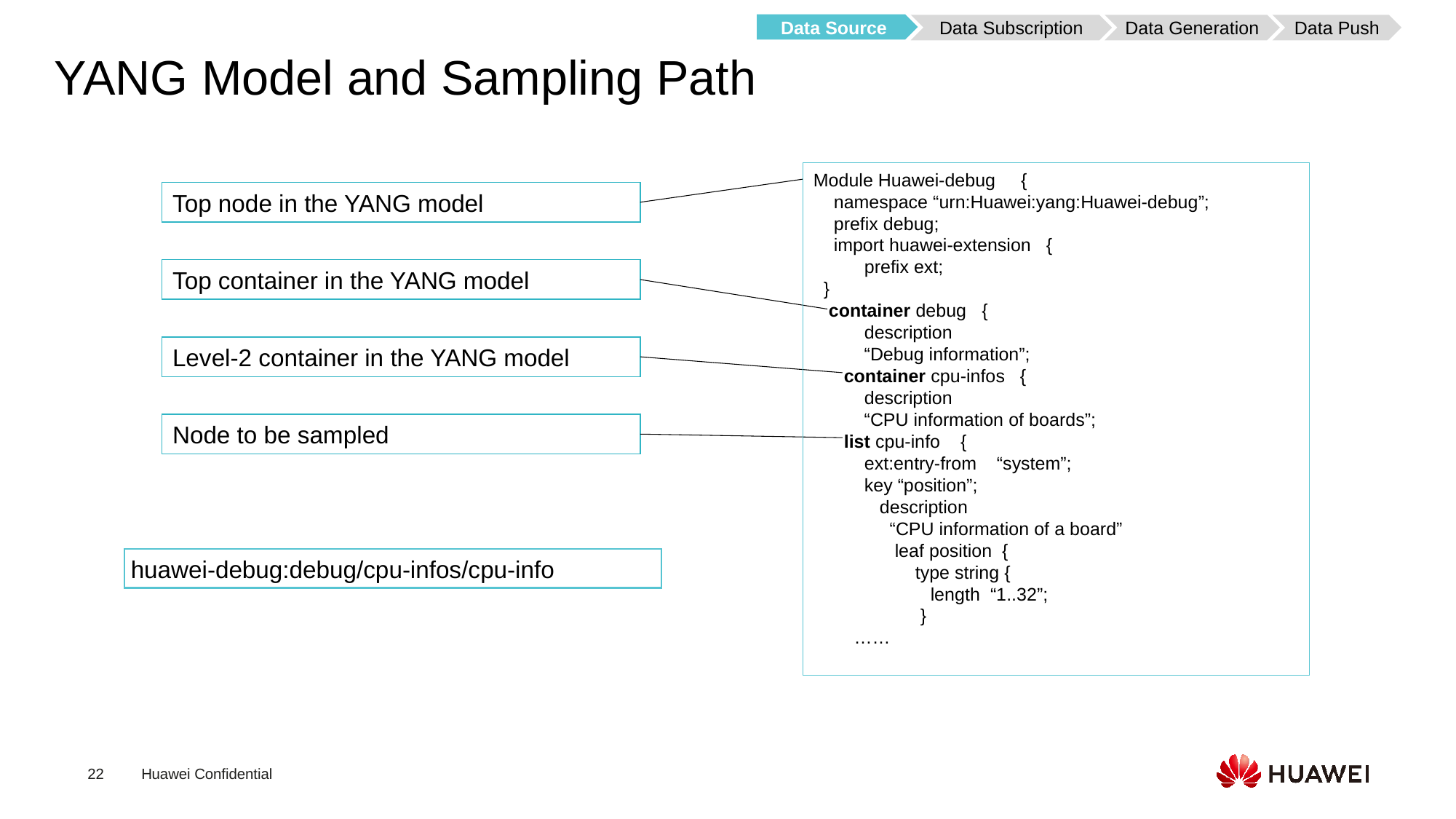

Data Source
Data Subscription
Data Generation
Data Push
# YANG Model and Sampling Path
Module Huawei-debug     {
    namespace “urn:Huawei:yang:Huawei-debug”;
    prefix debug;
    import huawei-extension   {
          prefix ext;
  }
   container debug   {
          description
          “Debug information”;
      container cpu-infos   {
          description
          “CPU information of boards”;
      list cpu-info    {
          ext:entry-from    “system”;
          key “position”;
             description
               “CPU information of a board”
                leaf position  {
                    type string {
                       length  “1..32”;
                     }
        ……

Top node in the YANG model
Top container in the YANG model
Level-2 container in the YANG model
Node to be sampled
 huawei-debug:debug/cpu-infos/cpu-info